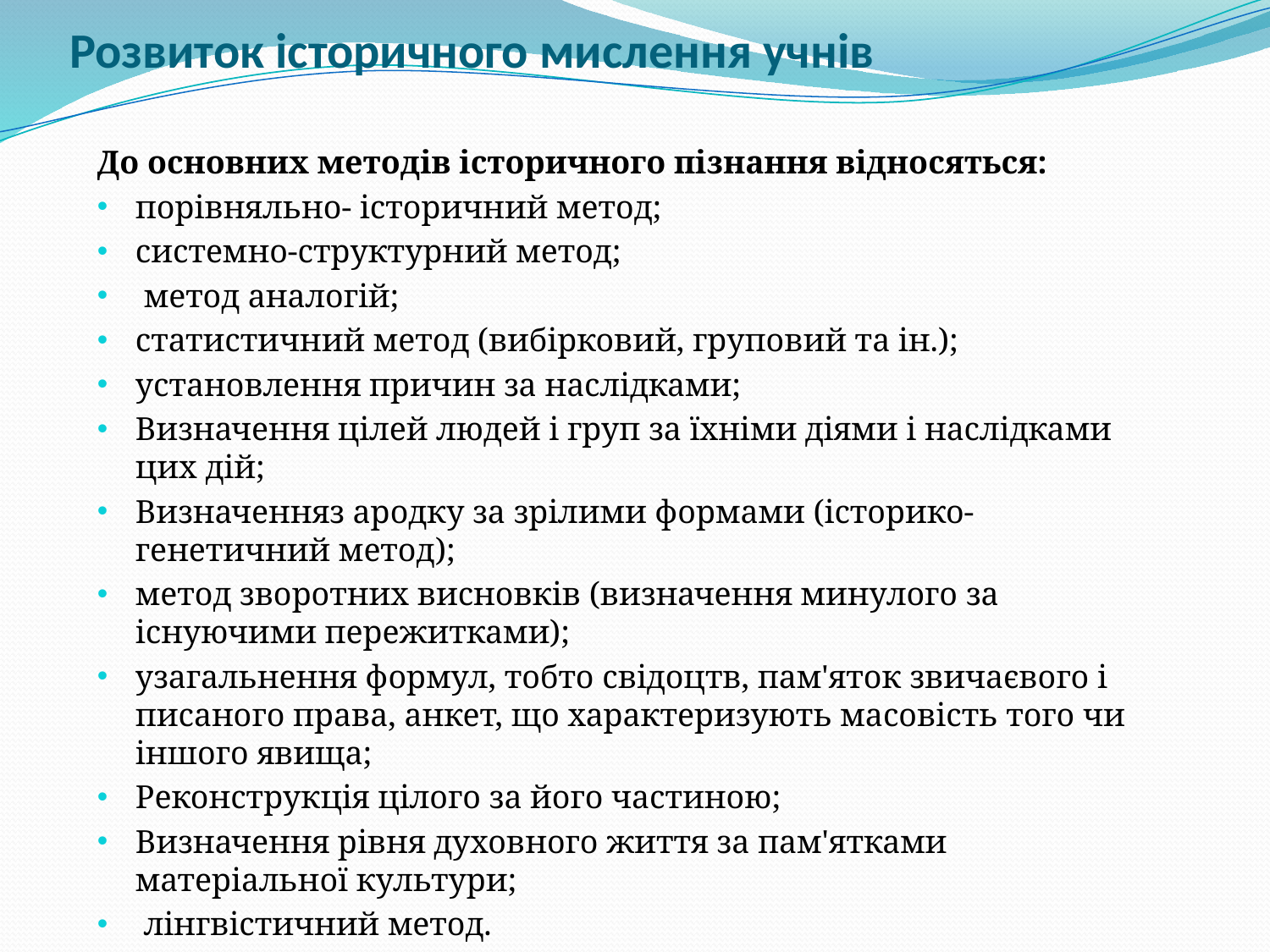

# Розвиток історичного мислення учнів
До основних методів історичного пізнання відносяться:
порівняльно- історичний метод;
системно-структурний метод;
 метод аналогій;
статистичний метод (вибірковий, груповий та ін.);
установлення причин за наслідками;
Визначення цілей людей і груп за їхніми діями і наслідками цих дій;
Визначенняз ародку за зрілими формами (історико-генетичний метод);
метод зворотних висновків (визначення минулого за існуючими пережитками);
узагальнення формул, тобто свідоцтв, пам'яток звичаєвого і писаного права, анкет, що характеризують масовість того чи іншого явища;
Реконструкція цілого за його частиною;
Визначення рівня духовного життя за пам'ятками матеріальної культури;
 лінгвістичний метод.